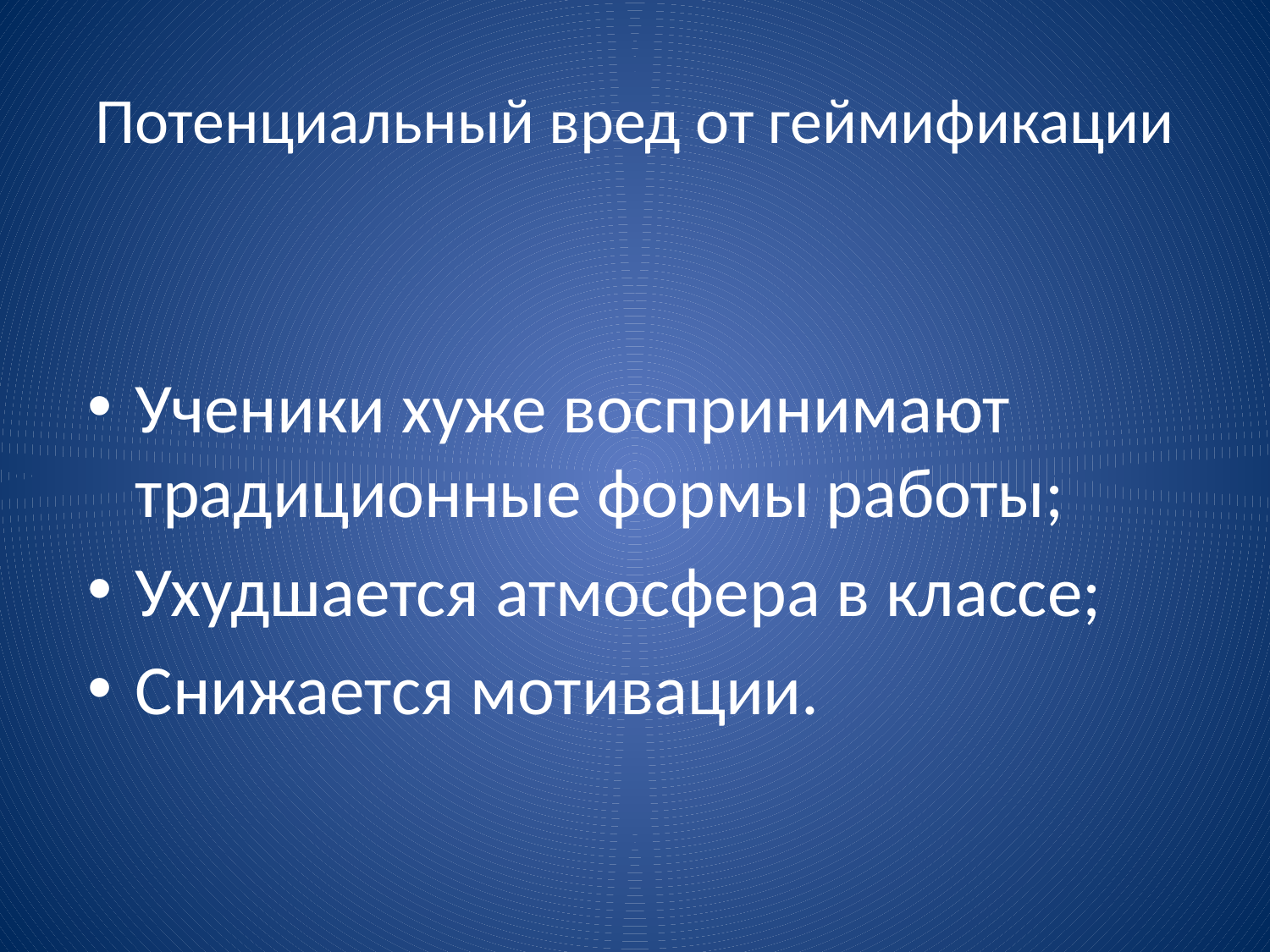

# Потенциальный вред от геймификации
Ученики хуже воспринимают традиционные формы работы;
Ухудшается атмосфера в классе;
Снижается мотивации.